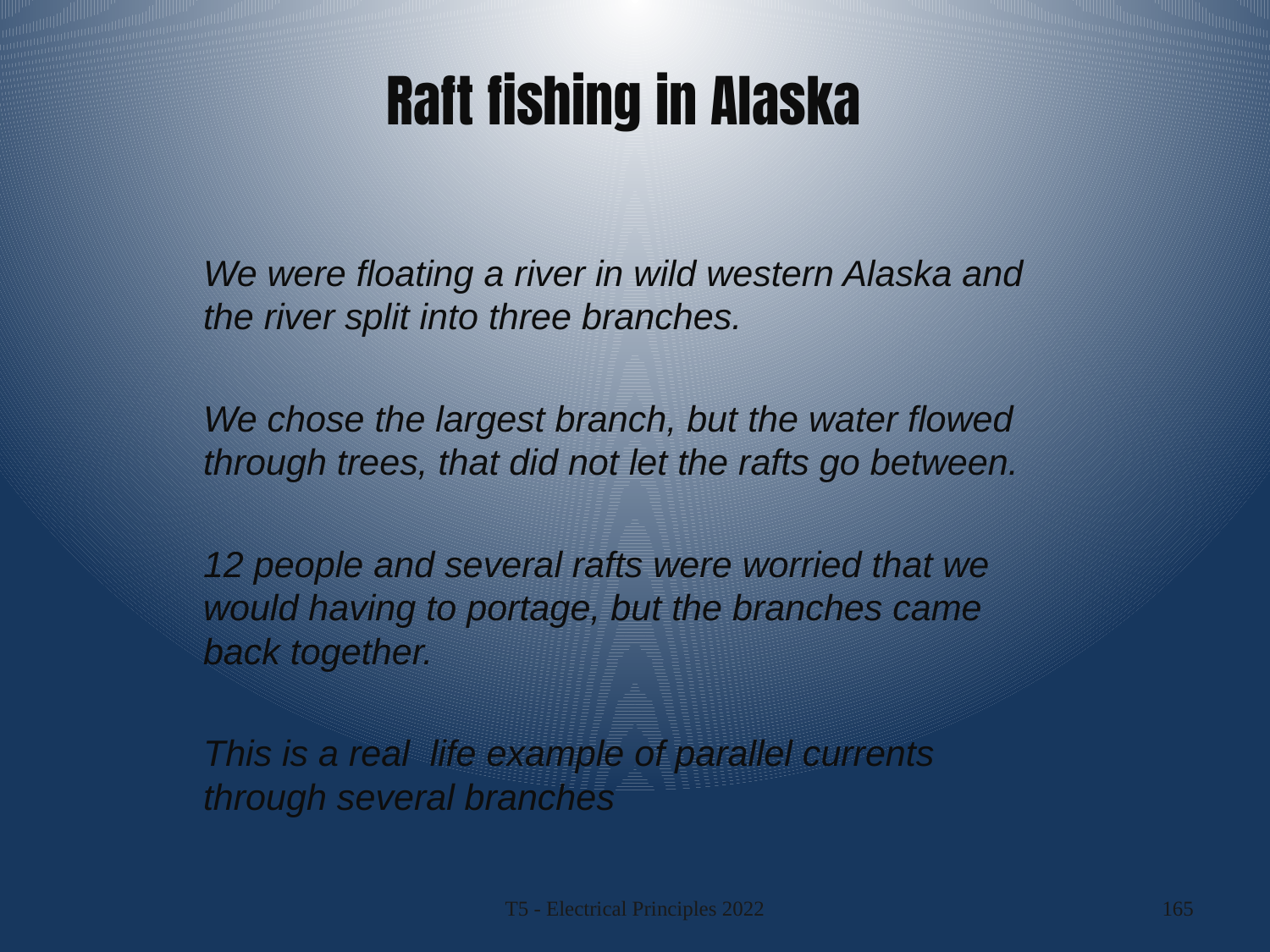

# Raft fishing in Alaska
We were floating a river in wild western Alaska and the river split into three branches.

We chose the largest branch, but the water flowed through trees, that did not let the rafts go between.

12 people and several rafts were worried that we would having to portage, but the branches came back together.

This is a real  life example of parallel currents through several branches

T5 - Electrical Principles 2022
165